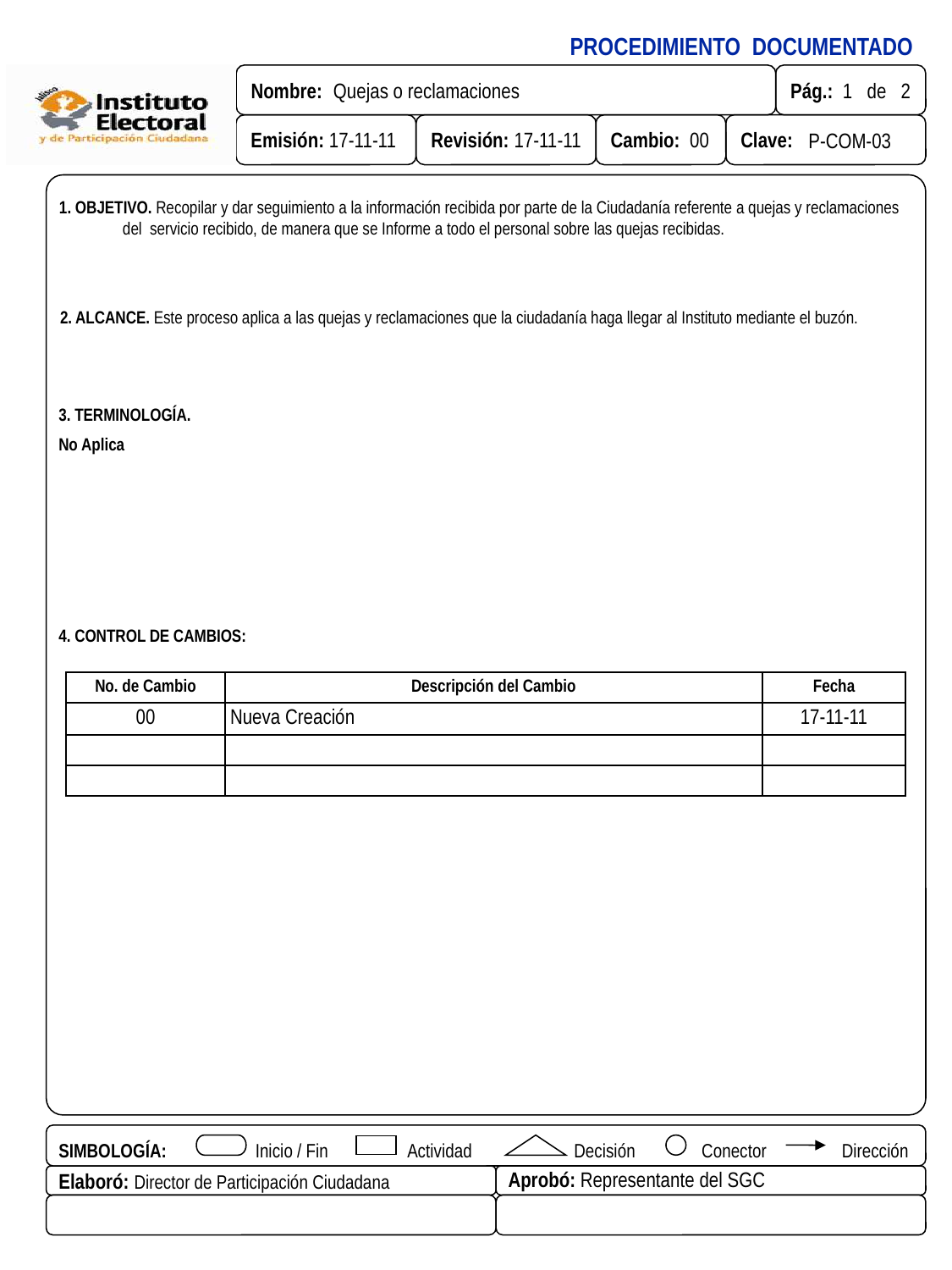

1. OBJETIVO. Recopilar y dar seguimiento a la información recibida por parte de la Ciudadanía referente a quejas y reclamaciones del  servicio recibido, de manera que se Informe a todo el personal sobre las quejas recibidas.
2. ALCANCE. Este proceso aplica a las quejas y reclamaciones que la ciudadanía haga llegar al Instituto mediante el buzón.
3. TERMINOLOGÍA.
No Aplica
4. CONTROL DE CAMBIOS:
| No. de Cambio | Descripción del Cambio | Fecha |
| --- | --- | --- |
| 00 | Nueva Creación | 17-11-11 |
|  |  |  |
|  |  |  |